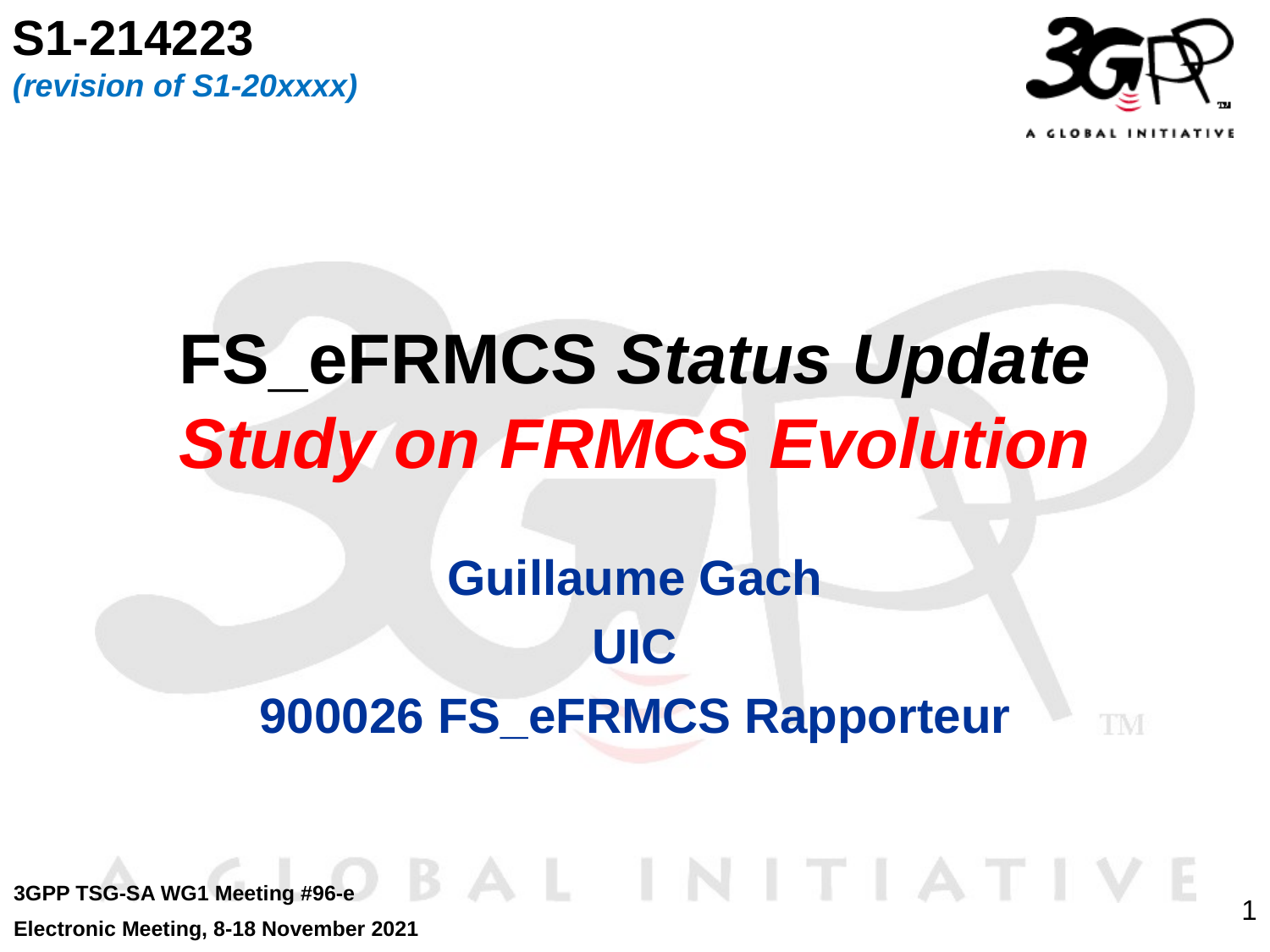

S1-214223
(revision of S1-20xxxx)
# FS_eFRMCS Status Update Study on FRMCS Evolution
Guillaume Gach
UIC
900026 FS_eFRMCS Rapporteur
3GPP TSG-SA WG1 Meeting #96-e
Electronic Meeting, 8-18 November 2021
1